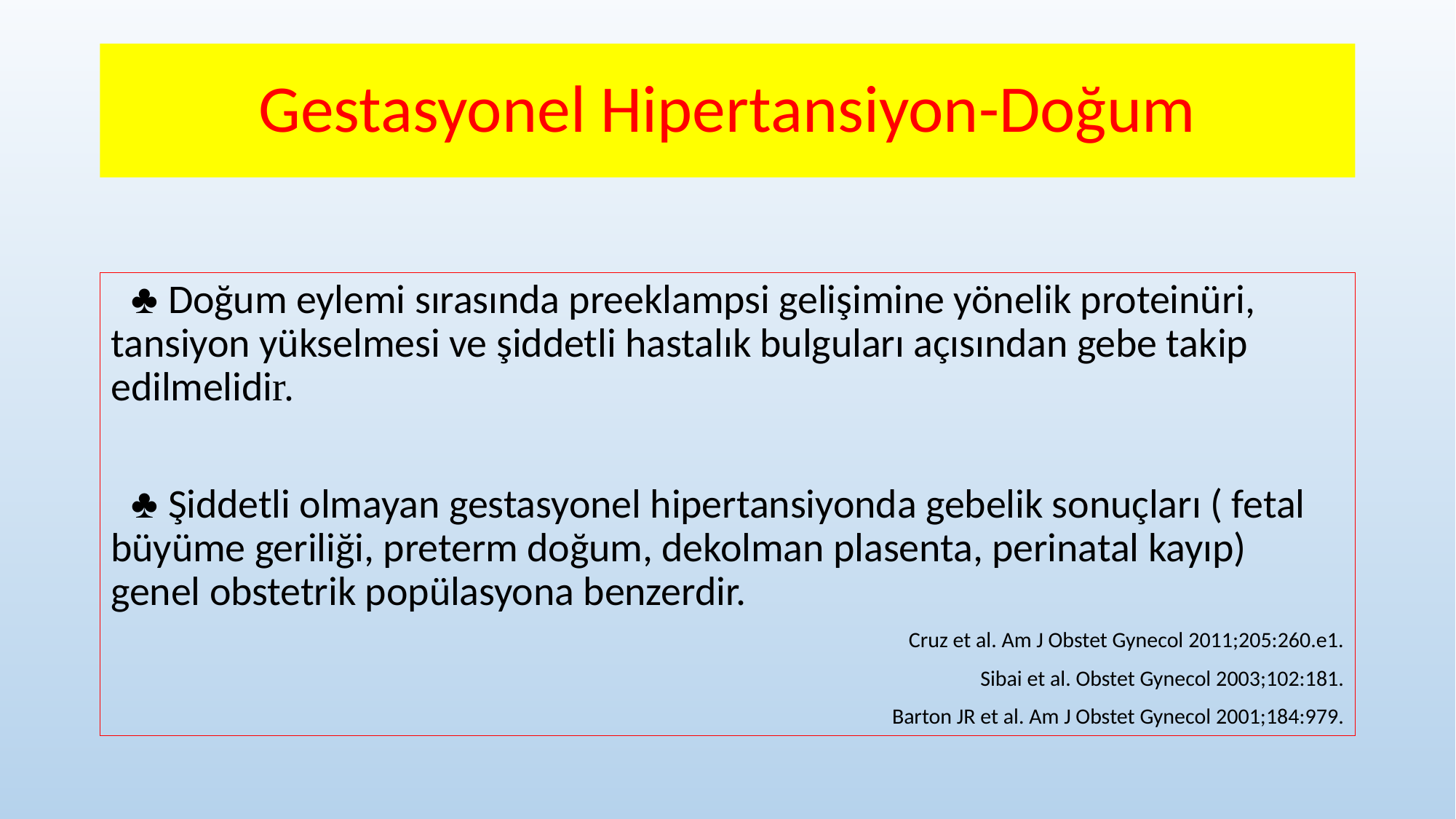

# Gestasyonel Hipertansiyon-Doğum
  ♣ Doğum eylemi sırasında preeklampsi gelişimine yönelik proteinüri, tansiyon yükselmesi ve şiddetli hastalık bulguları açısından gebe takip edilmelidir.

  ♣ Şiddetli olmayan gestasyonel hipertansiyonda gebelik sonuçları ( fetal büyüme geriliği, preterm doğum, dekolman plasenta, perinatal kayıp) genel obstetrik popülasyona benzerdir.
Cruz et al. Am J Obstet Gynecol 2011;205:260.e1.
Sibai et al. Obstet Gynecol 2003;102:181.
Barton JR et al. Am J Obstet Gynecol 2001;184:979.